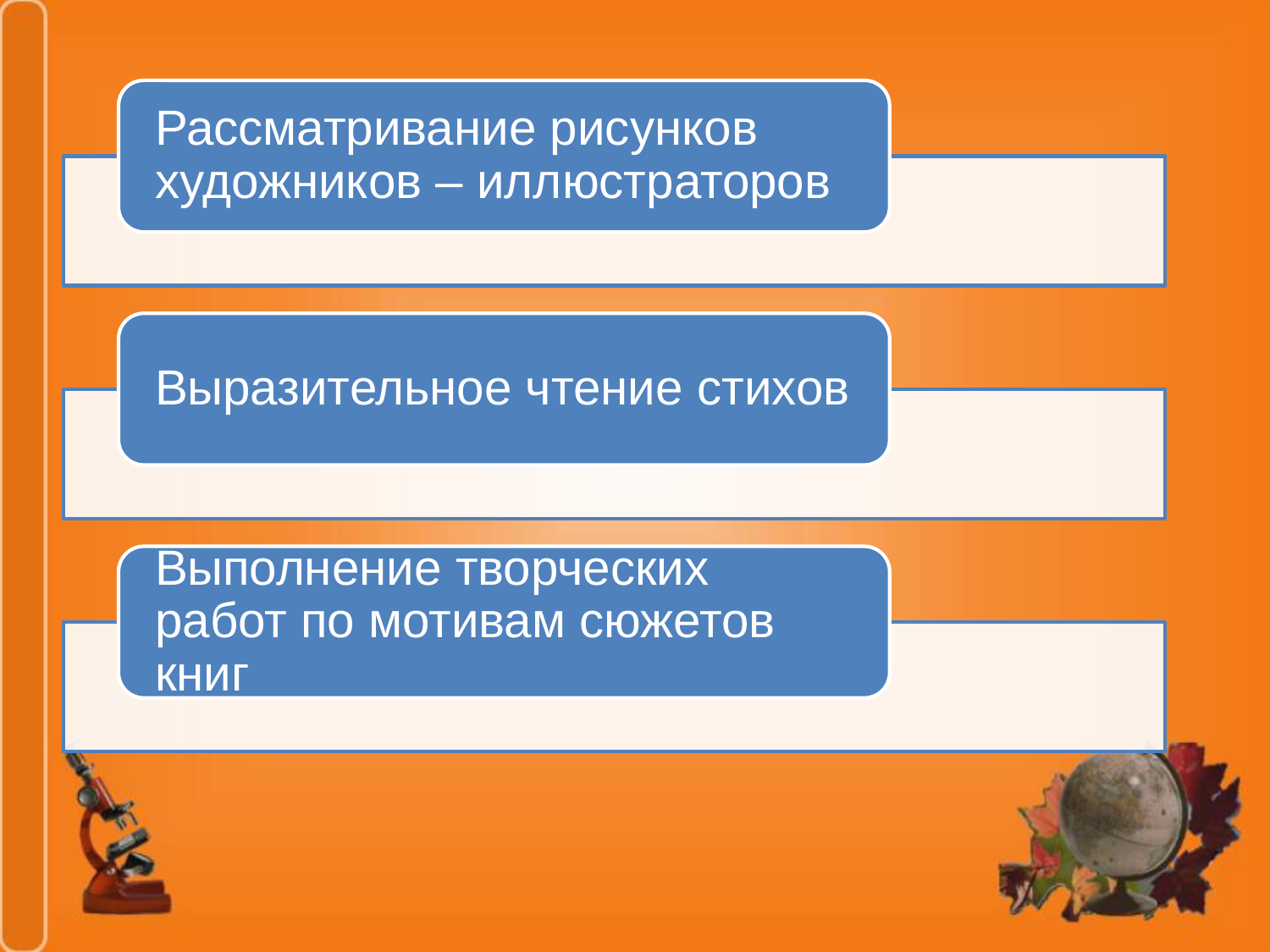

#
Рассматривание рисунков художников – иллюстраторов
Выразительное чтение стихов
Выполнение творческих работ по мотивам сюжетов книг